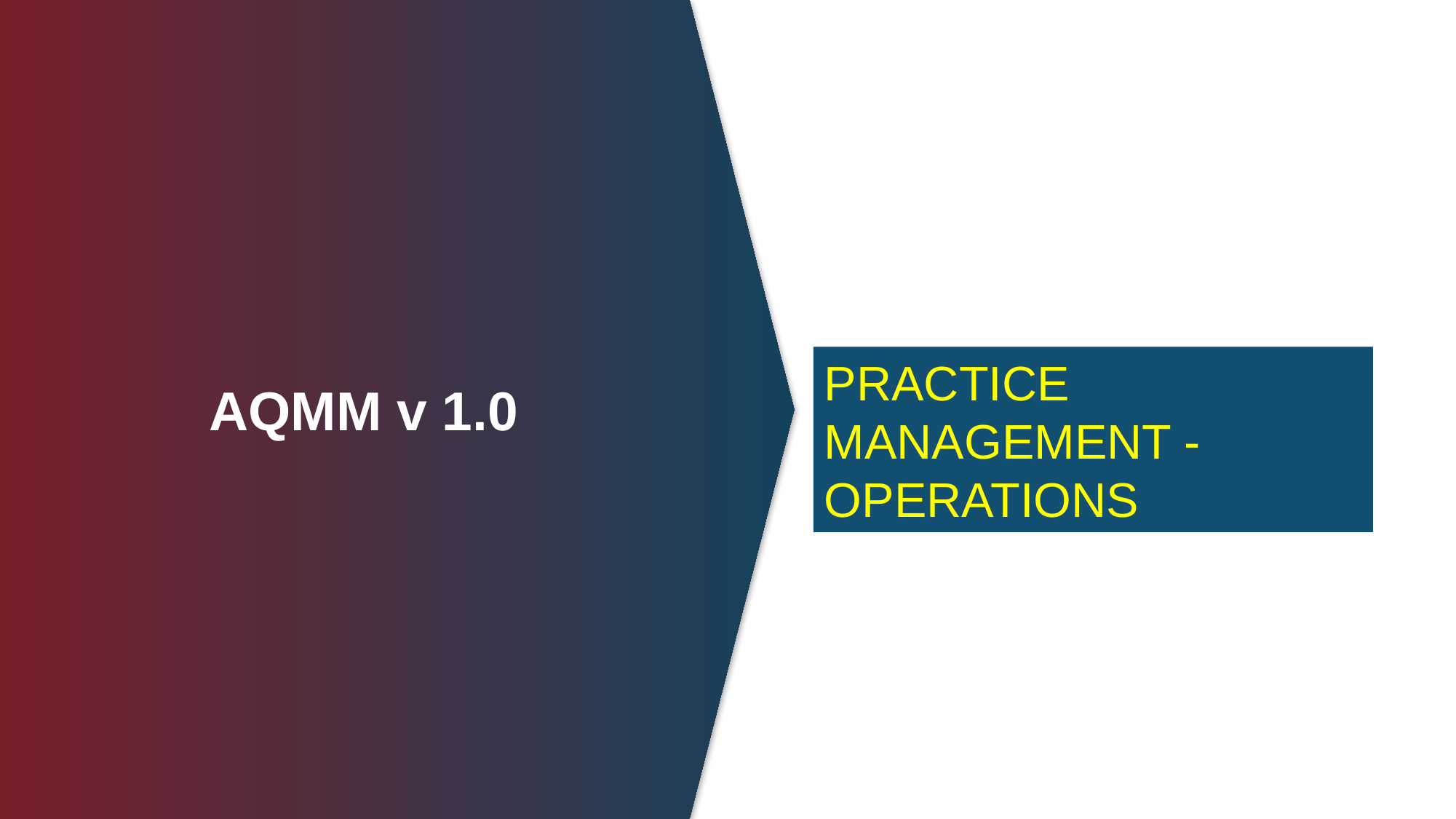

PRACTICE MANAGEMENT - OPERATIONS
AQMM v 1.0